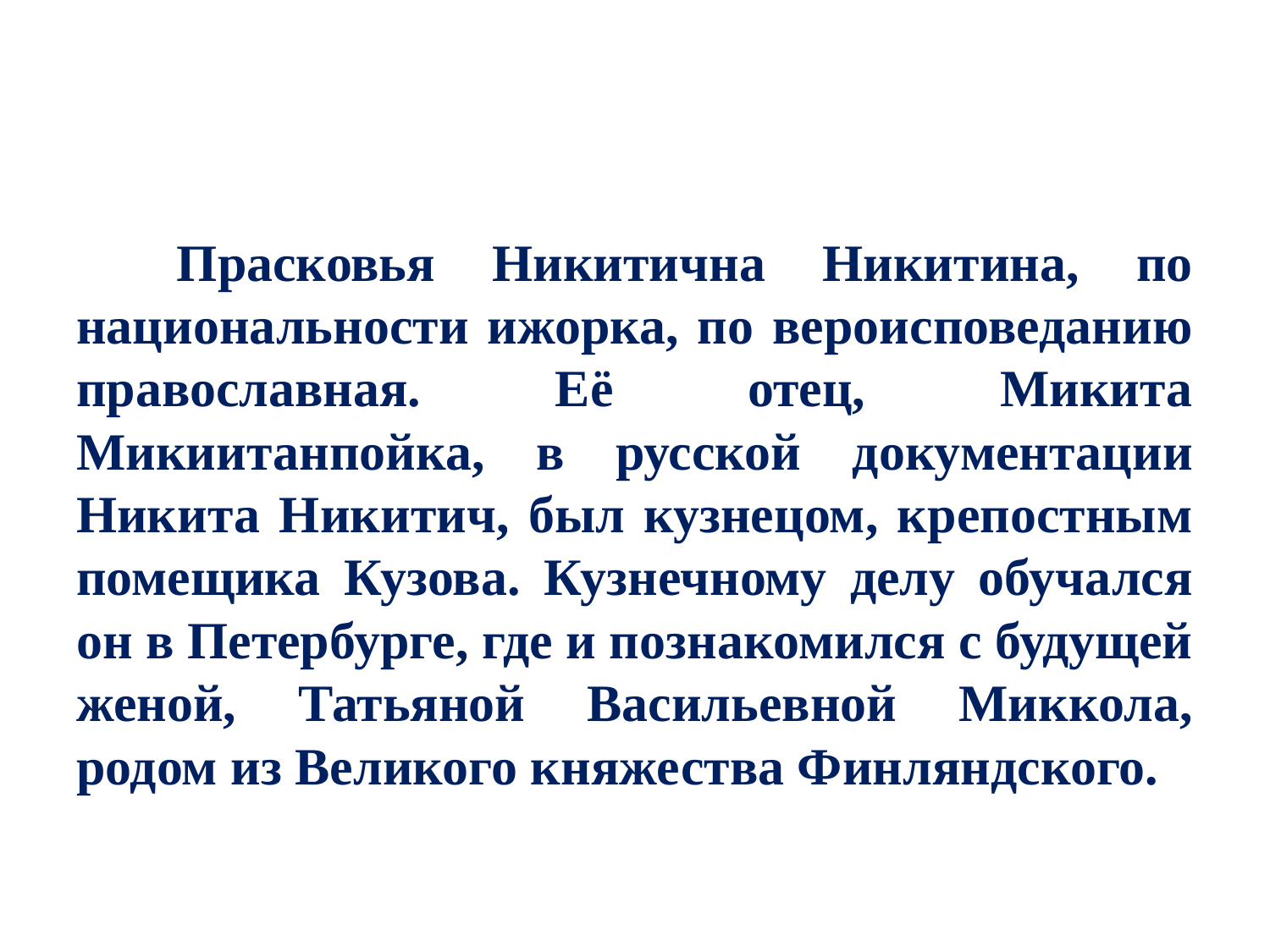

#
Прасковья Никитична Никитина, по национальности ижорка, по вероисповеданию православная. Её отец, Микита Микиитанпойка, в русской документации Никита Никитич, был кузнецом, крепостным помещика Кузова. Кузнечному делу обучался он в Петербурге, где и познакомился с будущей женой, Татьяной Васильевной Миккола, родом из Великого княжества Финляндского.